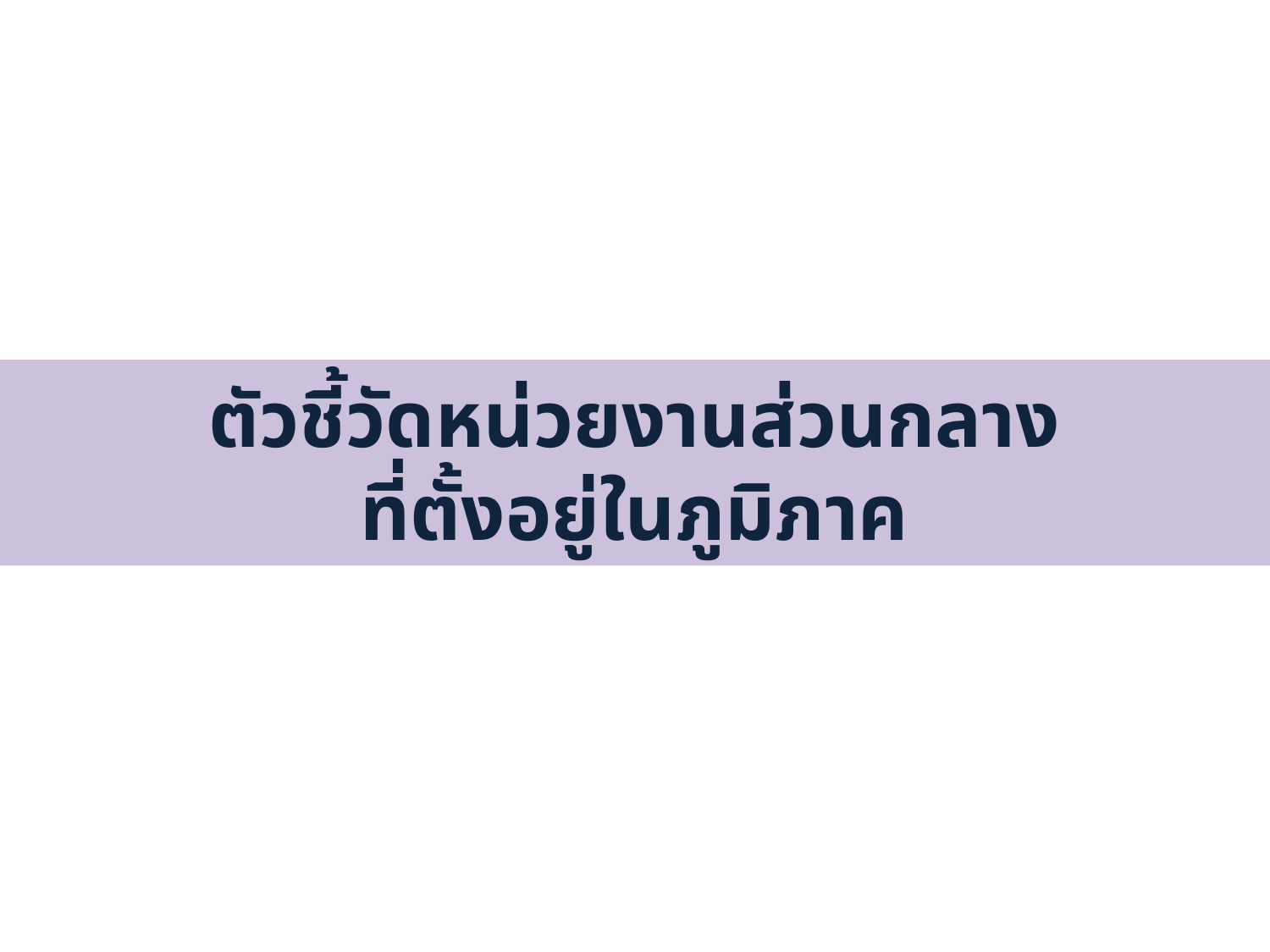

ตัวชี้วัดหน่วยงานส่วนกลาง
ที่ตั้งอยู่ในภูมิภาค